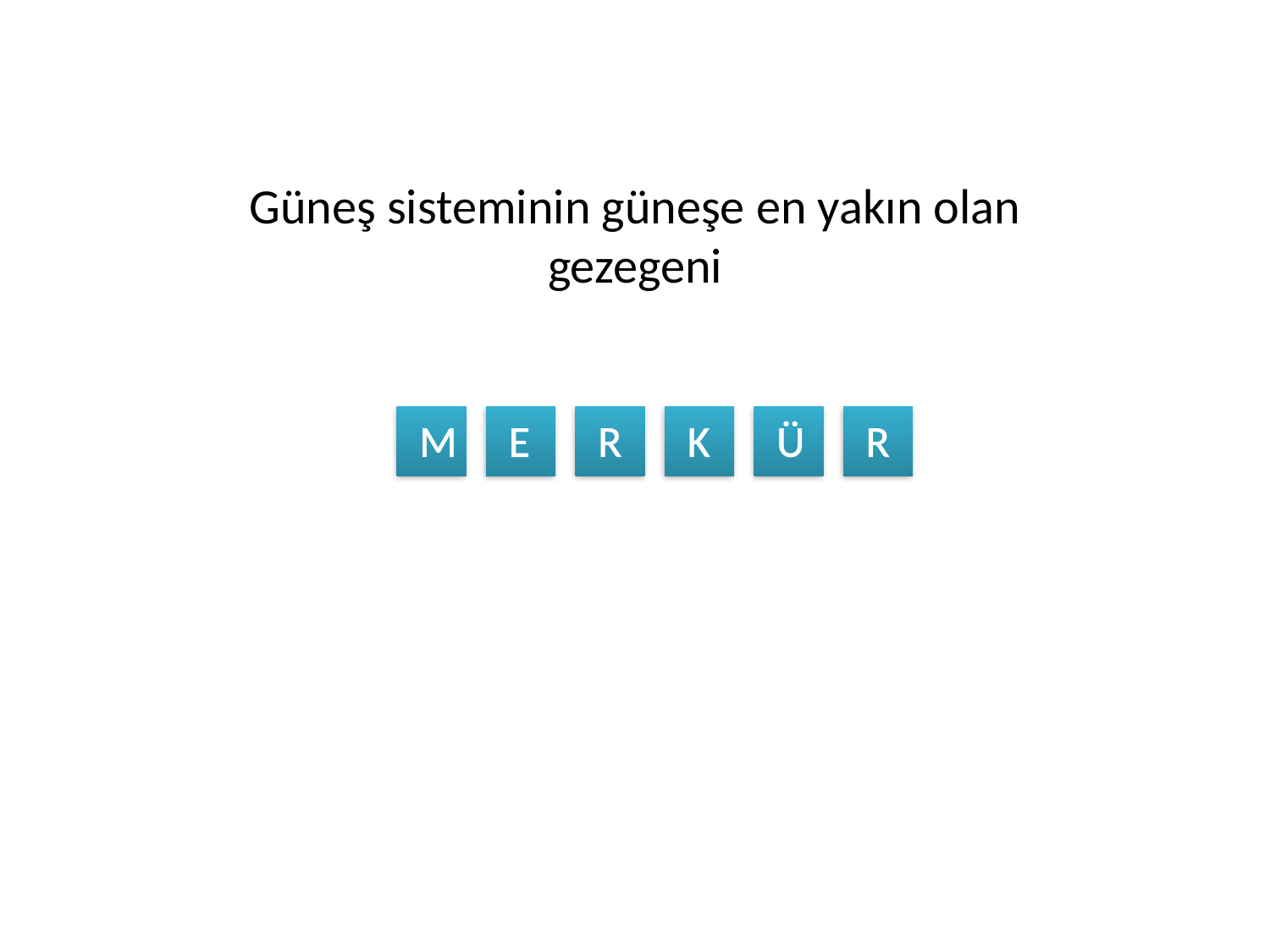

Güneş sisteminin güneşe en yakın olan gezegeni

M

E

R

K

Ü

R